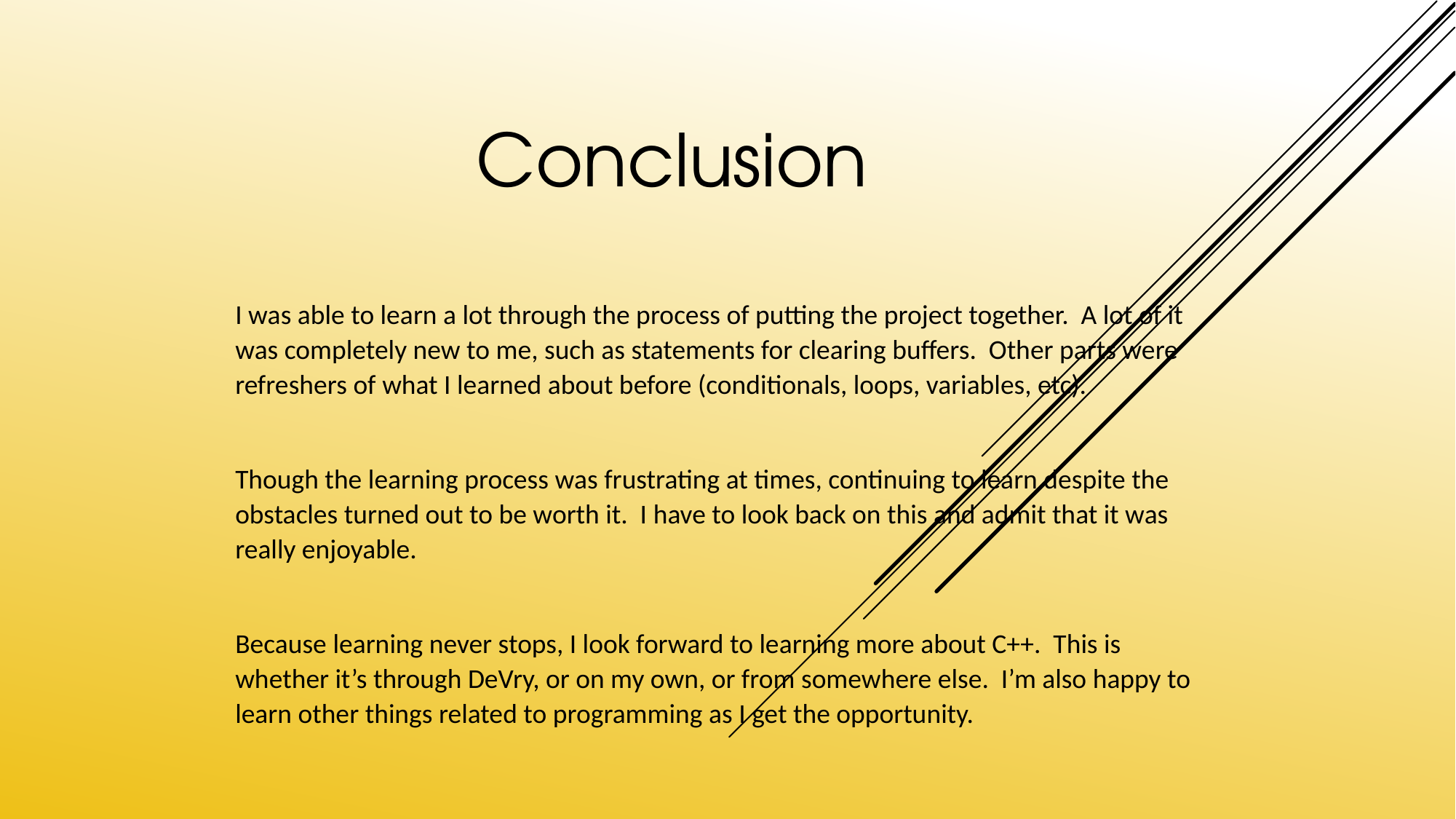

# Conclusion
I was able to learn a lot through the process of putting the project together.  A lot of it was completely new to me, such as statements for clearing buffers.  Other parts were refreshers of what I learned about before (conditionals, loops, variables, etc).

Though the learning process was frustrating at times, continuing to learn despite the obstacles turned out to be worth it.  I have to look back on this and admit that it was really enjoyable.

Because learning never stops, I look forward to learning more about C++.  This is whether it’s through DeVry, or on my own, or from somewhere else.  I’m also happy to learn other things related to programming as I get the opportunity.